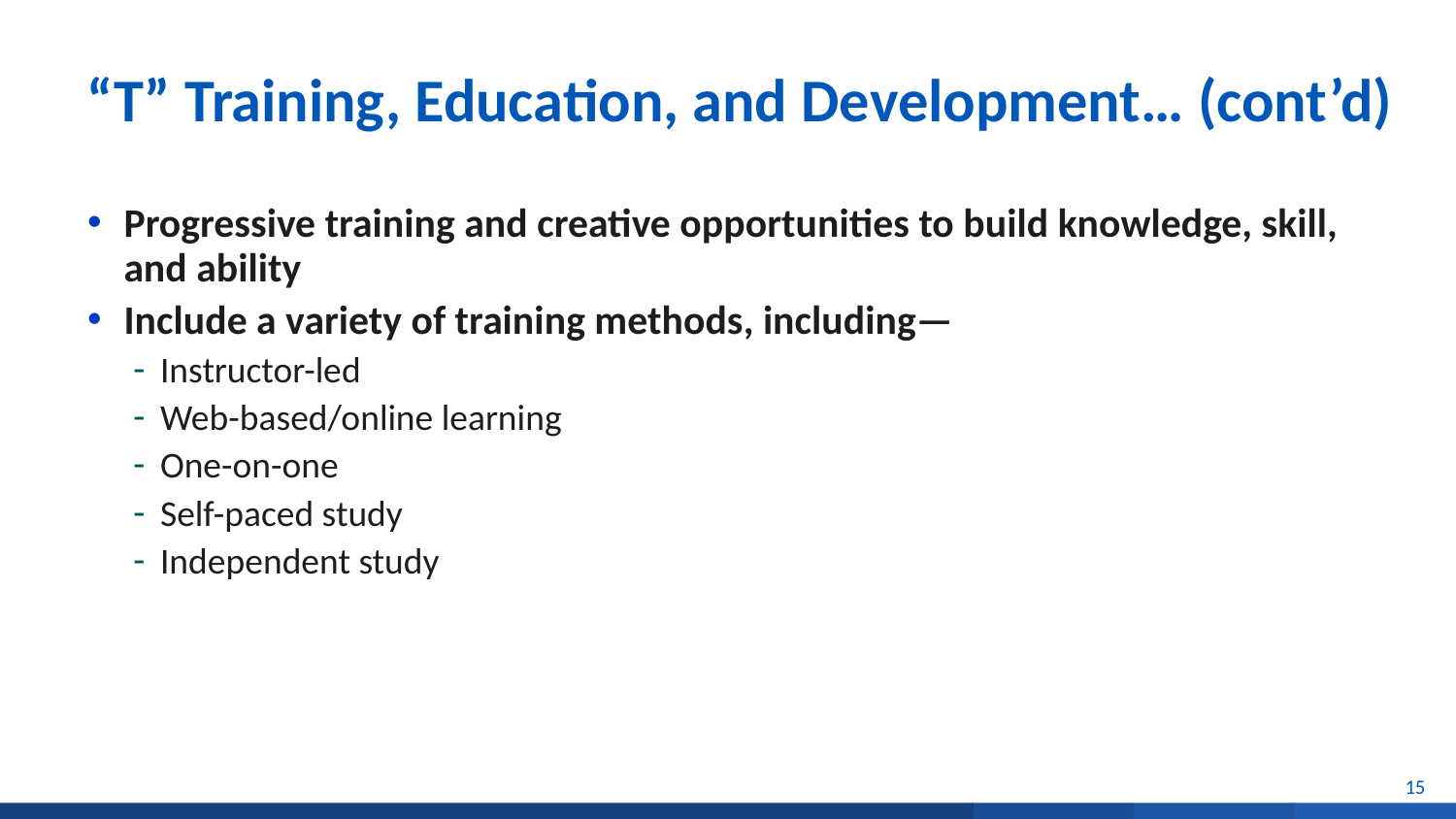

# “T” Training, Education, and Development… (cont’d)
Progressive training and creative opportunities to build knowledge, skill, and ability
Include a variety of training methods, including—
Instructor-led
Web-based/online learning
One-on-one
Self-paced study
Independent study
15